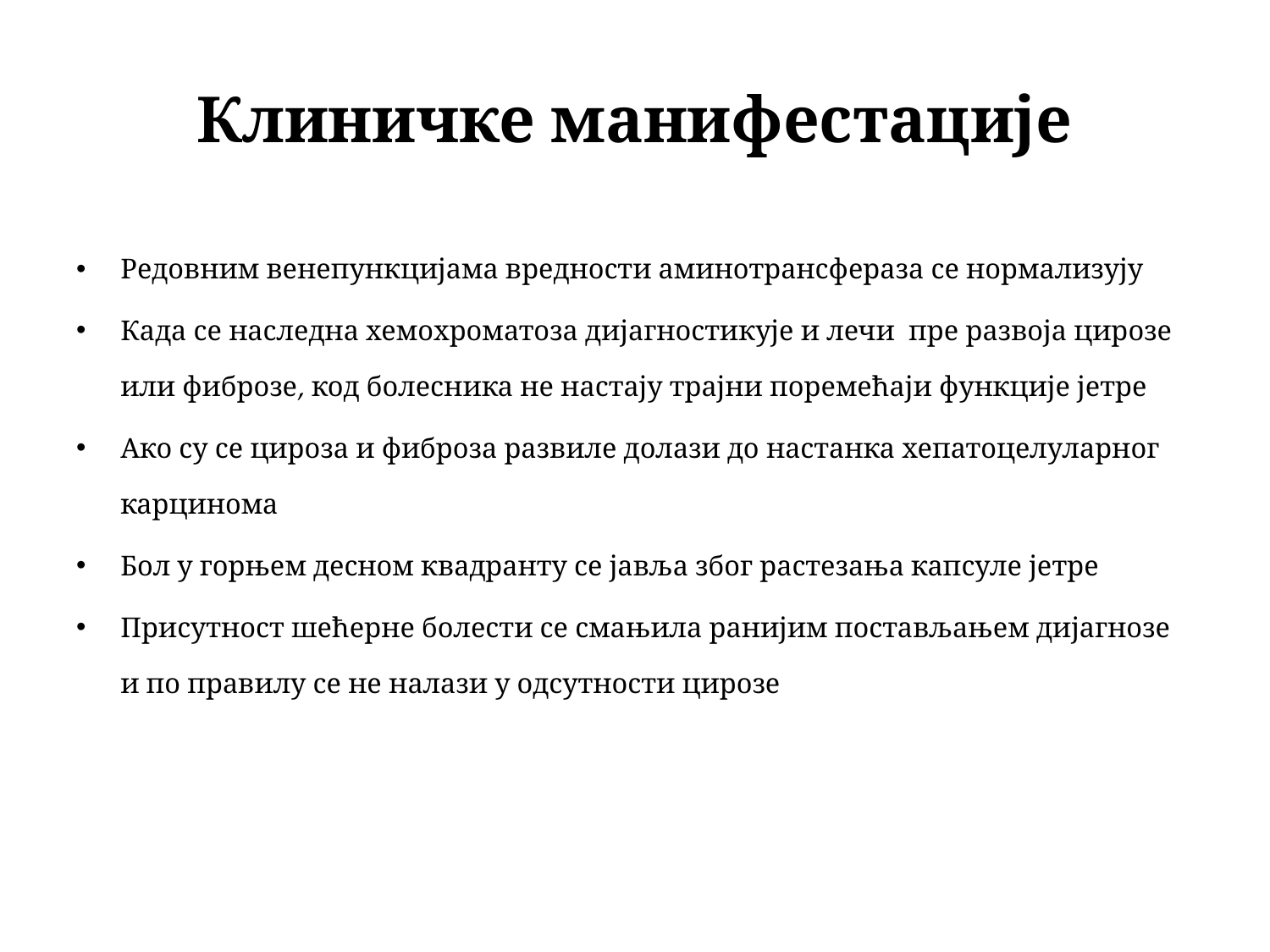

# Клиничке манифестације
Редовним венепункцијама вредности аминотрансфераза се нормализују
Када се наследна хемохроматоза дијагностикује и лечи  пре развоја цирозе или фиброзе, код болесника не настају трајни поремећаји функције јетре
Ако су се цироза и фиброза развиле долази до настанка хепатоцелуларног карцинома
Бол у горњем десном квадранту се јавља због растезања капсуле јетре
Присутност шећерне болести се смањила ранијим постављањем дијагнозе и по правилу се не налази у одсутности цирозе